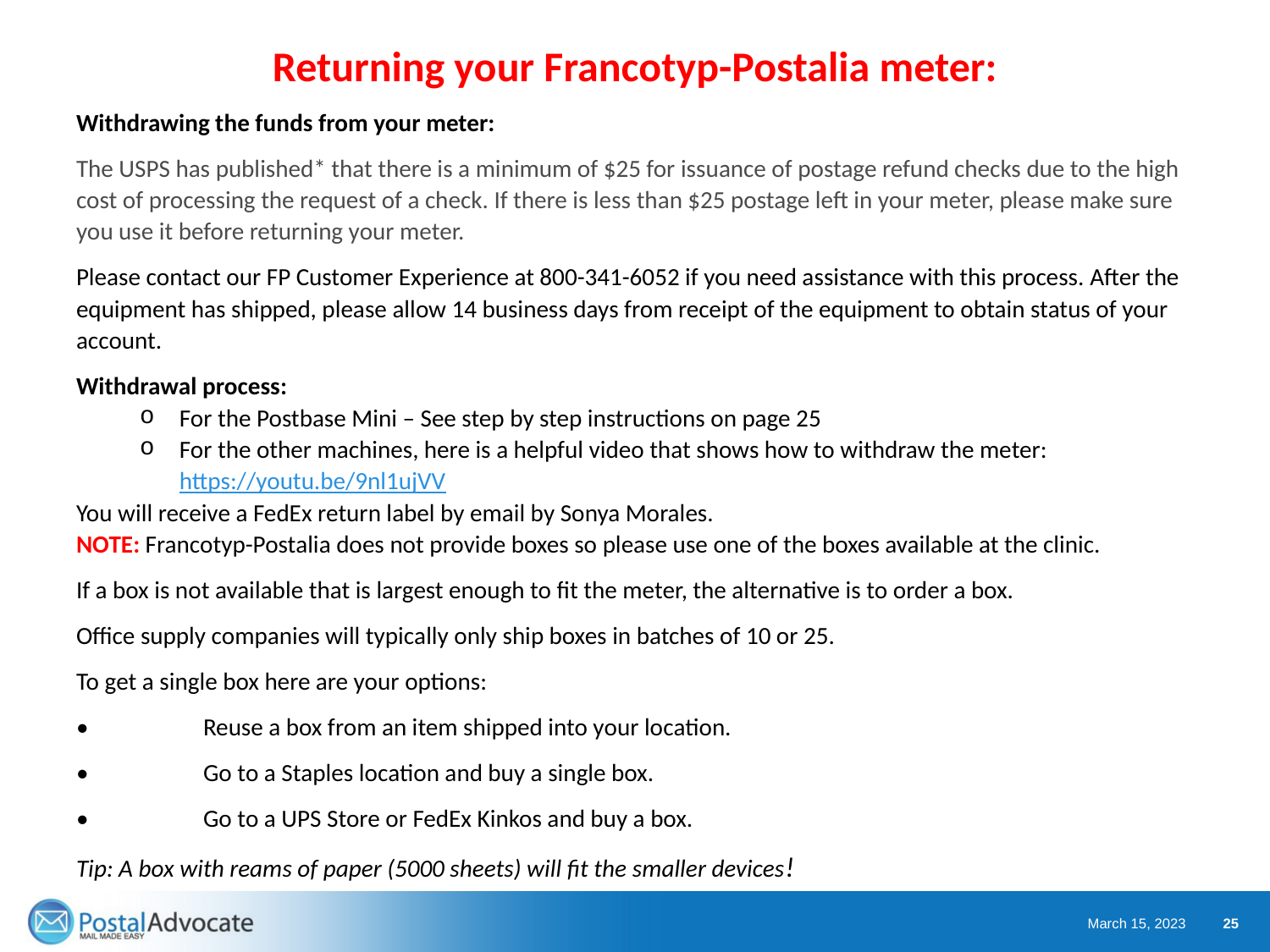

Returning your Francotyp-Postalia meter:
Withdrawing the funds from your meter:
The USPS has published* that there is a minimum of $25 for issuance of postage refund checks due to the high cost of processing the request of a check. If there is less than $25 postage left in your meter, please make sure you use it before returning your meter.
Please contact our FP Customer Experience at 800-341-6052 if you need assistance with this process. After the equipment has shipped, please allow 14 business days from receipt of the equipment to obtain status of your account.
Withdrawal process:
For the Postbase Mini – See step by step instructions on page 25
For the other machines, here is a helpful video that shows how to withdraw the meter: https://youtu.be/9nl1ujVVf5g
You will receive a FedEx return label by email by Sonya Morales.
NOTE: Francotyp-Postalia does not provide boxes so please use one of the boxes available at the clinic.
If a box is not available that is largest enough to fit the meter, the alternative is to order a box.
Office supply companies will typically only ship boxes in batches of 10 or 25.
To get a single box here are your options:
•	Reuse a box from an item shipped into your location.
•	Go to a Staples location and buy a single box.
•	Go to a UPS Store or FedEx Kinkos and buy a box.
Tip: A box with reams of paper (5000 sheets) will fit the smaller devices!

March 15, 2023
25